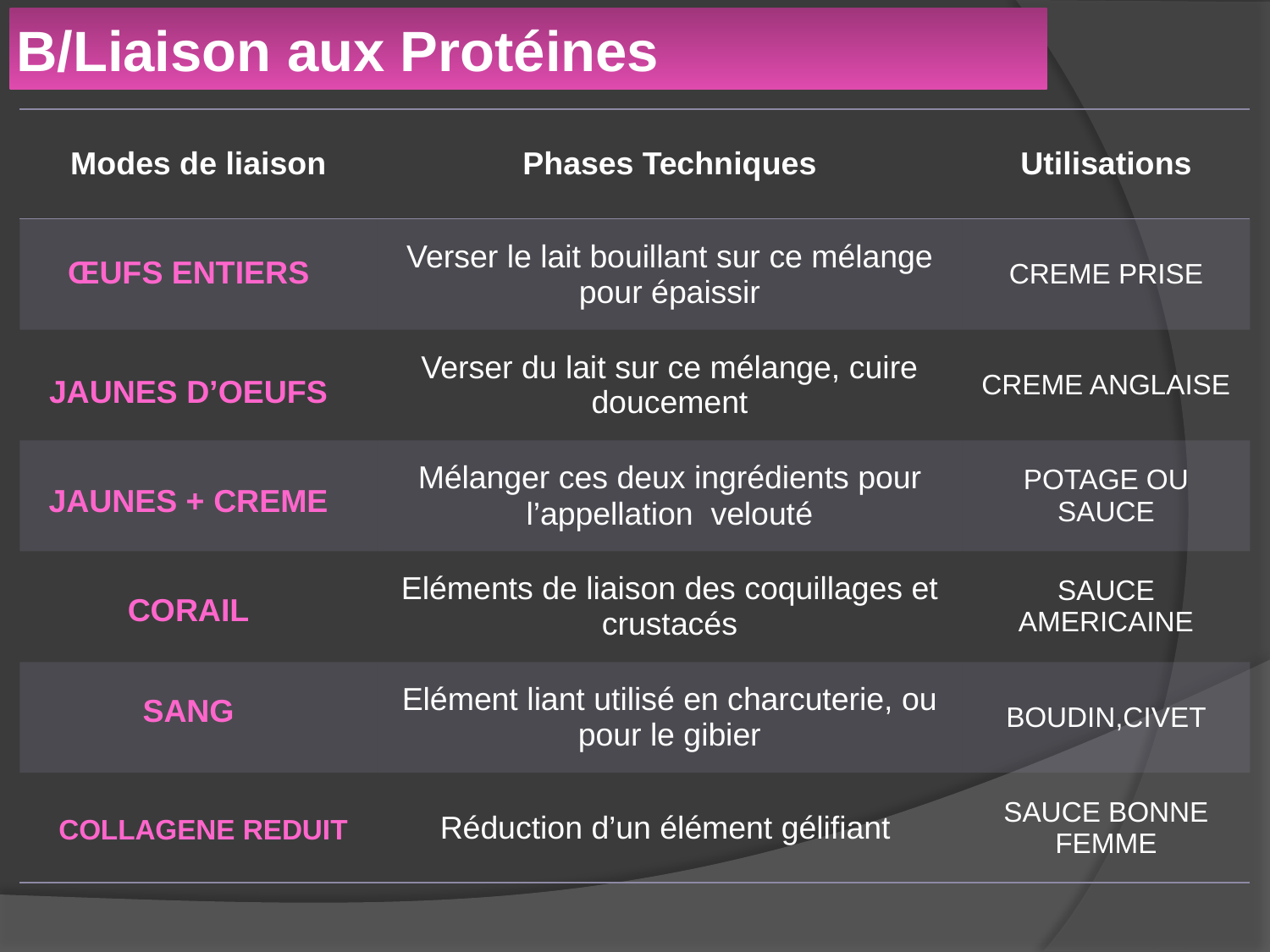

# B/Liaison aux Protéines
| Modes de liaison | Phases Techniques | Utilisations |
| --- | --- | --- |
|  | Verser le lait bouillant sur ce mélange pour épaissir | CREME PRISE |
|  | Verser du lait sur ce mélange, cuire doucement | CREME ANGLAISE |
|  | Mélanger ces deux ingrédients pour l’appellation velouté | POTAGE OU SAUCE |
|  | Eléments de liaison des coquillages et crustacés | SAUCE AMERICAINE |
|  | Elément liant utilisé en charcuterie, ou pour le gibier | BOUDIN,CIVET |
|  | Réduction d’un élément gélifiant | SAUCE BONNE FEMME |
ŒUFS ENTIERS
JAUNES D’OEUFS
JAUNES + CREME
CORAIL
SANG
COLLAGENE REDUIT